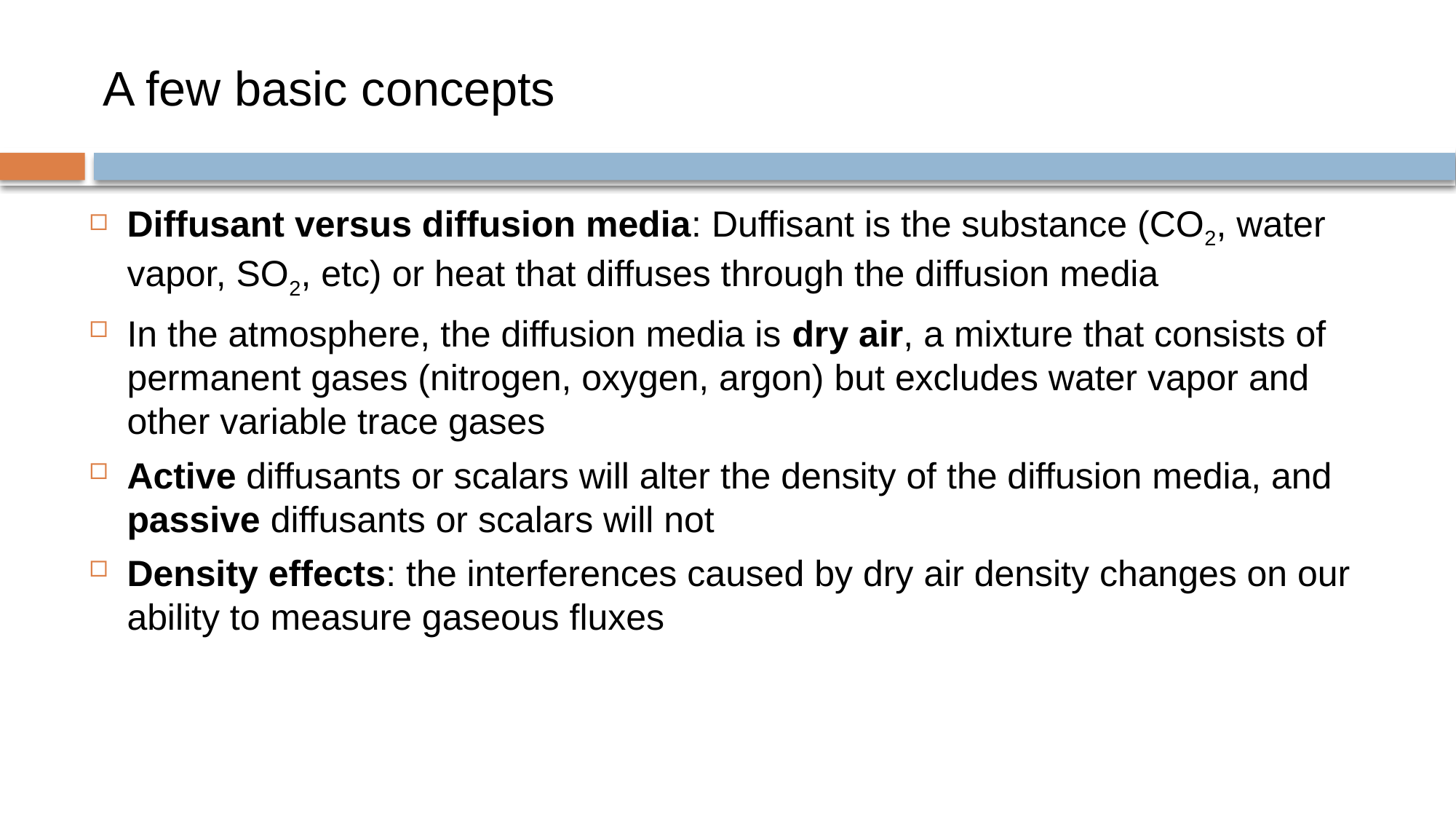

# A few basic concepts
Diffusant versus diffusion media: Duffisant is the substance (CO2, water vapor, SO2, etc) or heat that diffuses through the diffusion media
In the atmosphere, the diffusion media is dry air, a mixture that consists of permanent gases (nitrogen, oxygen, argon) but excludes water vapor and other variable trace gases
Active diffusants or scalars will alter the density of the diffusion media, and passive diffusants or scalars will not
Density effects: the interferences caused by dry air density changes on our ability to measure gaseous fluxes